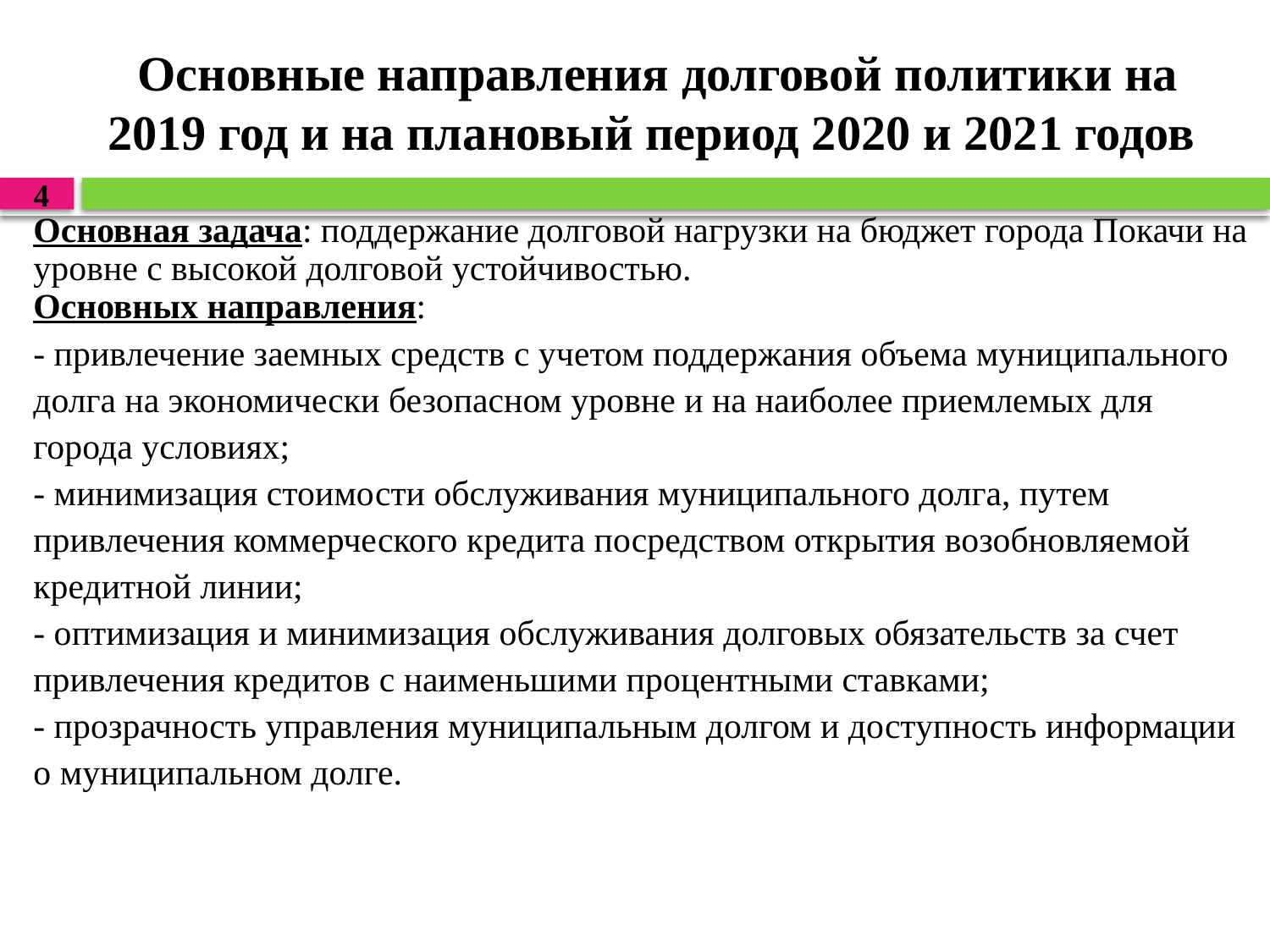

# Основные направления долговой политики на 2019 год и на плановый период 2020 и 2021 годов
4
Основная задача: поддержание долговой нагрузки на бюджет города Покачи на уровне с высокой долговой устойчивостью.
Основных направления:
- привлечение заемных средств с учетом поддержания объема муниципального долга на экономически безопасном уровне и на наиболее приемлемых для города условиях;
- минимизация стоимости обслуживания муниципального долга, путем привлечения коммерческого кредита посредством открытия возобновляемой кредитной линии;
- оптимизация и минимизация обслуживания долговых обязательств за счет привлечения кредитов с наименьшими процентными ставками;
- прозрачность управления муниципальным долгом и доступность информации о муниципальном долге.